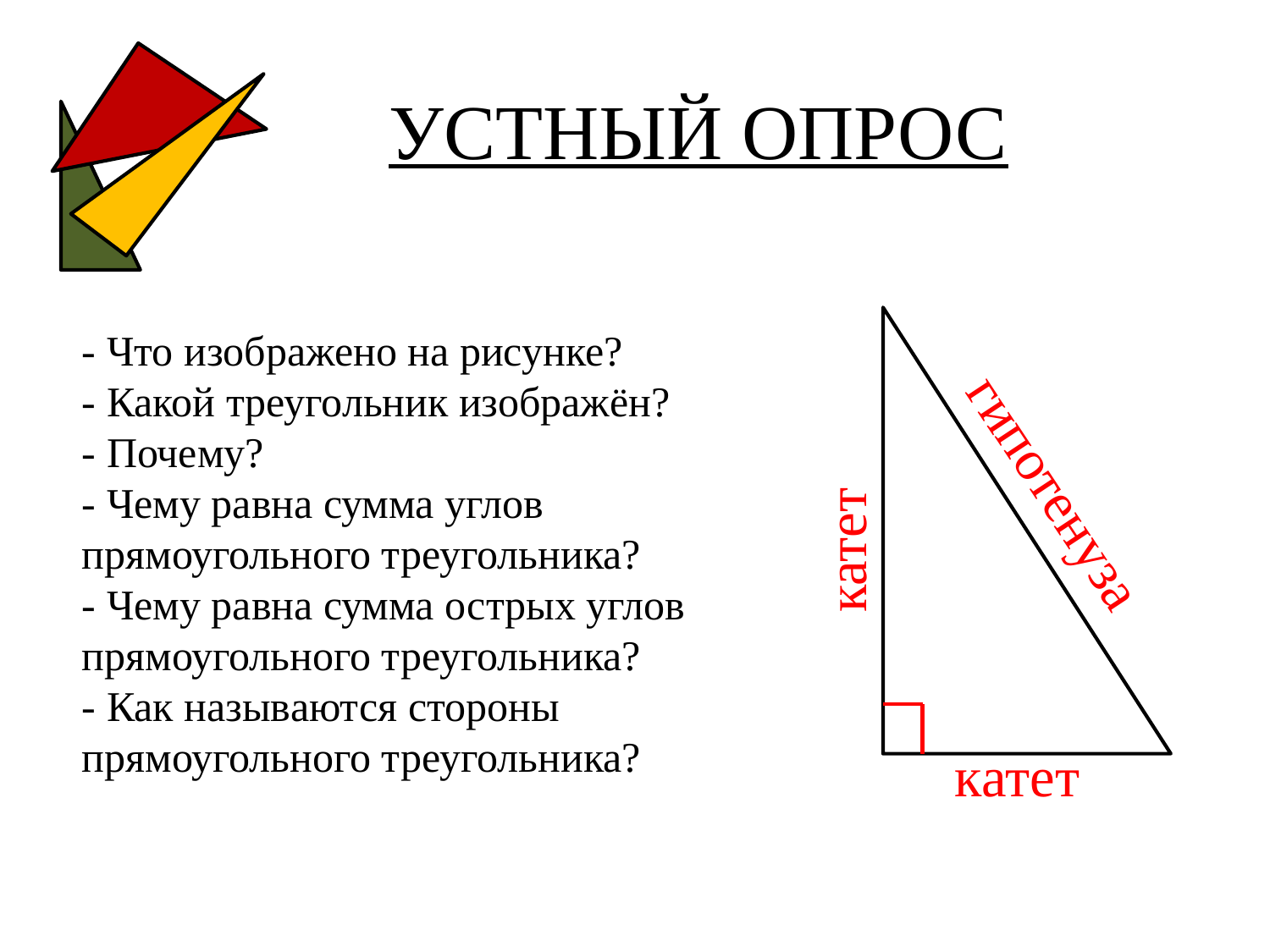

# УСТНЫЙ ОПРОС

- Что изображено на рисунке?
- Какой треугольник изображён?
- Почему?
- Чему равна сумма углов прямоугольного треугольника?
- Чему равна сумма острых углов прямоугольного треугольника?
- Как называются стороны прямоугольного треугольника?
гипотенуза
катет
катет